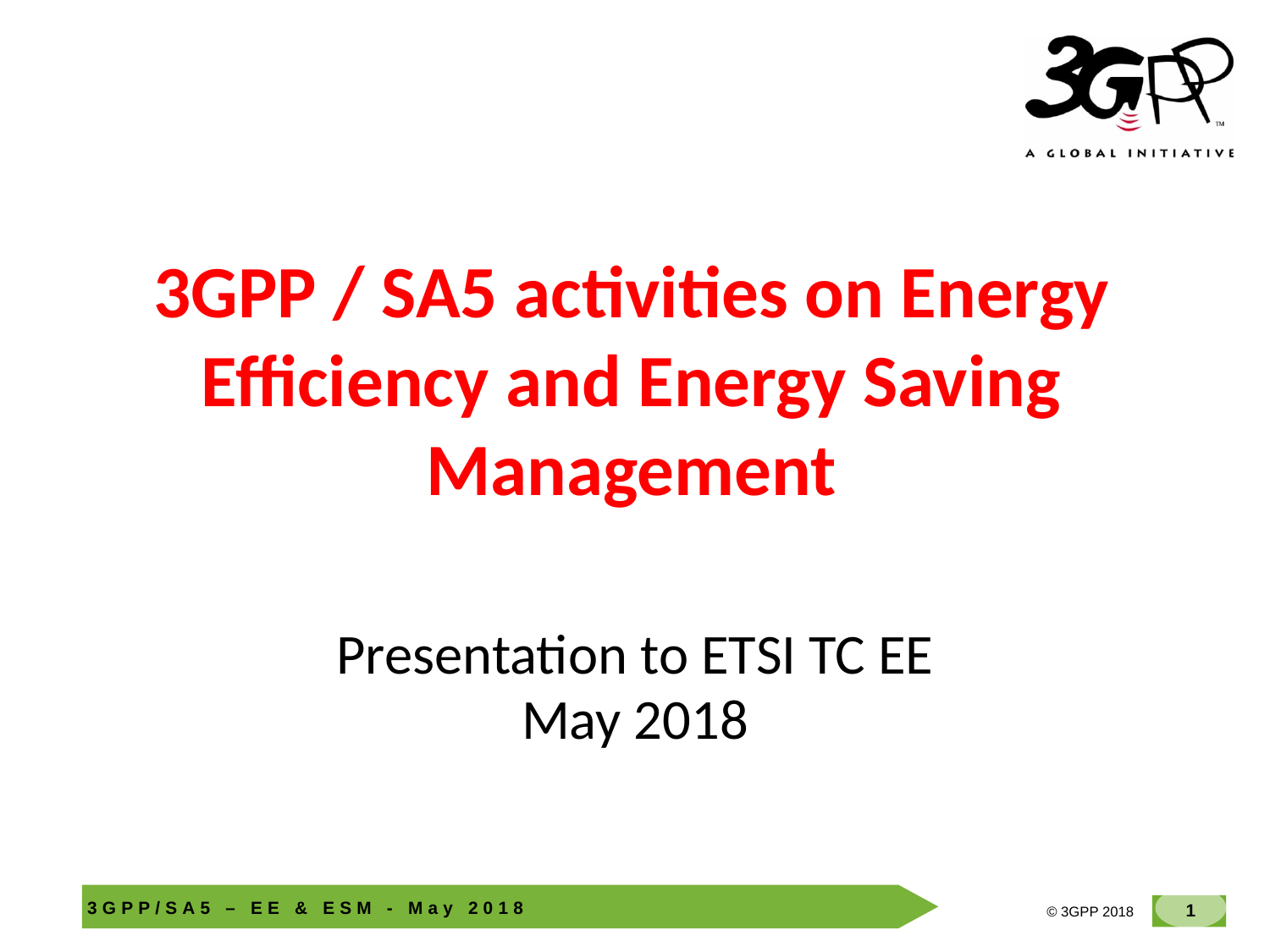

# 3GPP / SA5 activities on Energy Efficiency and Energy Saving Management
Presentation to ETSI TC EE
May 2018